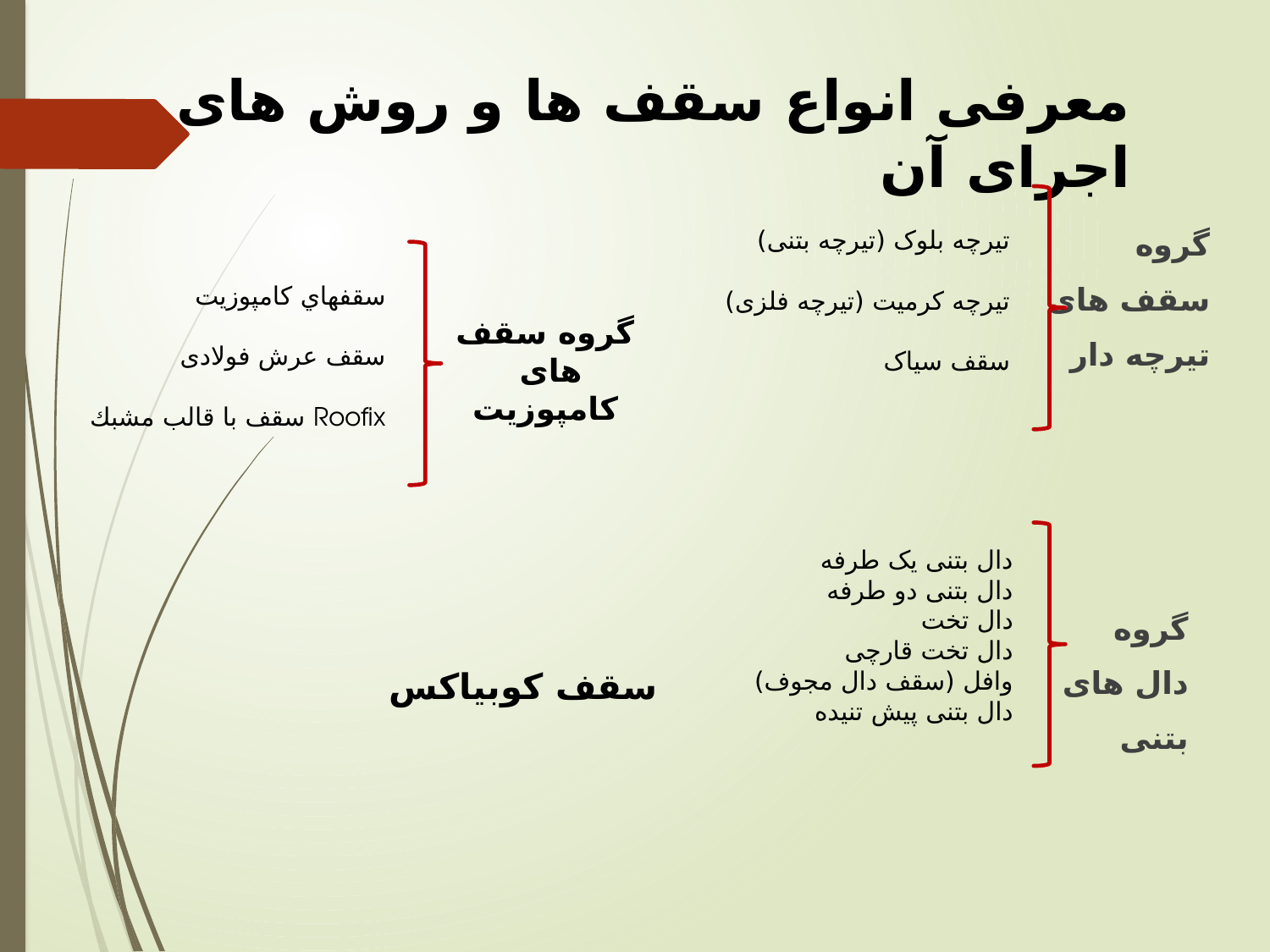

# معرفی انواع سقف ها و روش های اجرای آن

گروه
سقف های
تیرچه دار

  گروه
  دال های
  بتنی

تیرچه بلوک (تیرچه بتنی)

تیرچه کرمیت (تیرچه فلزی)

سقف سیاک

سقفهاي كامپوزيت

سقف عرش فولادی

Roofix سقف با قالب مشبك
گروه سقف های
کامپوزیت

دال بتنی یک طرفه
دال بتنی دو طرفه
دال تخت
دال تخت قارچی
وافل (سقف دال مجوف)
دال بتنی پیش تنیده
سقف کوبیاکس